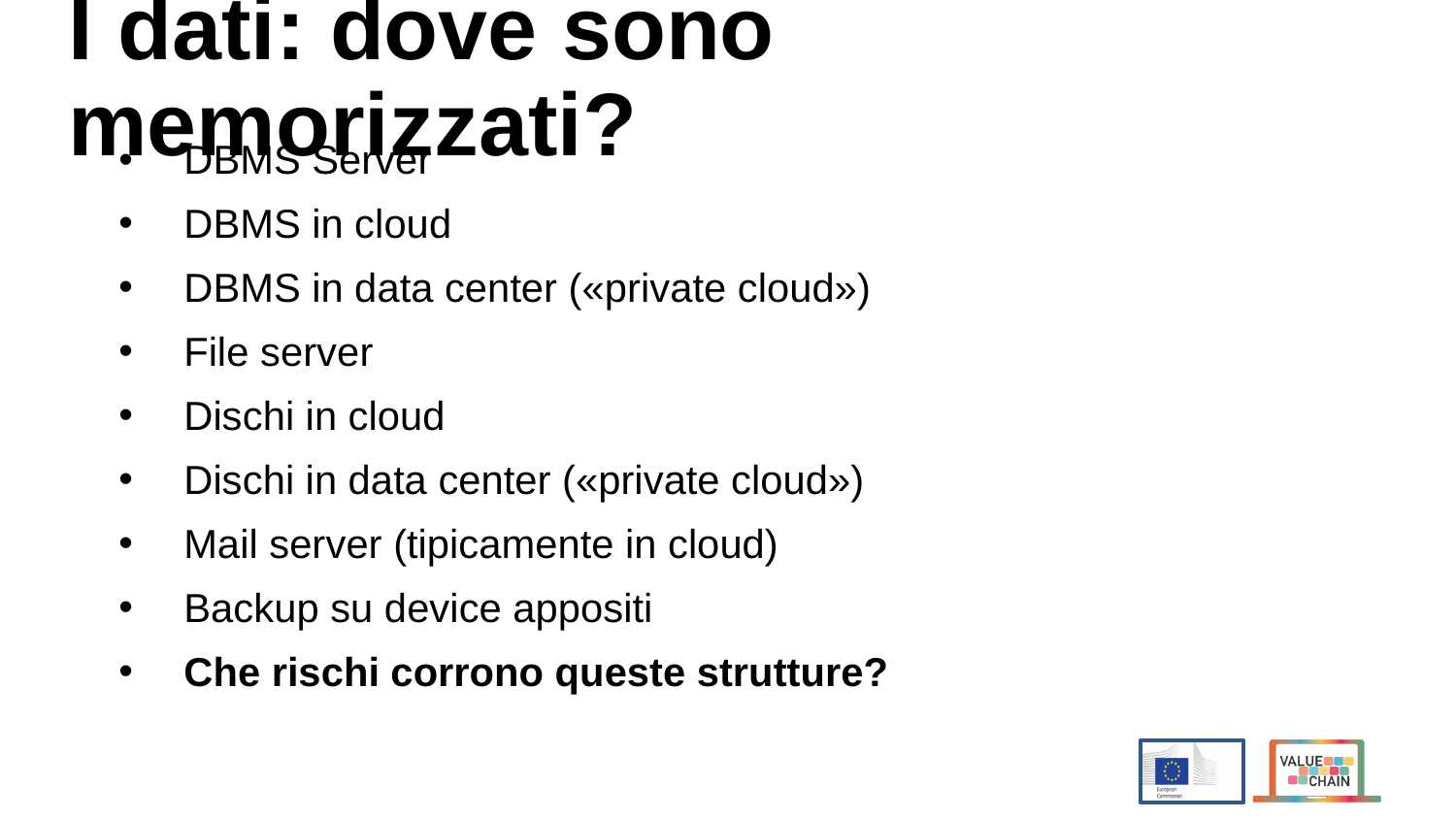

# I dati: dove sono memorizzati?
DBMS Server
DBMS in cloud
DBMS in data center («private cloud»)
File server
Dischi in cloud
Dischi in data center («private cloud»)
Mail server (tipicamente in cloud)
Backup su device appositi
Che rischi corrono queste strutture?